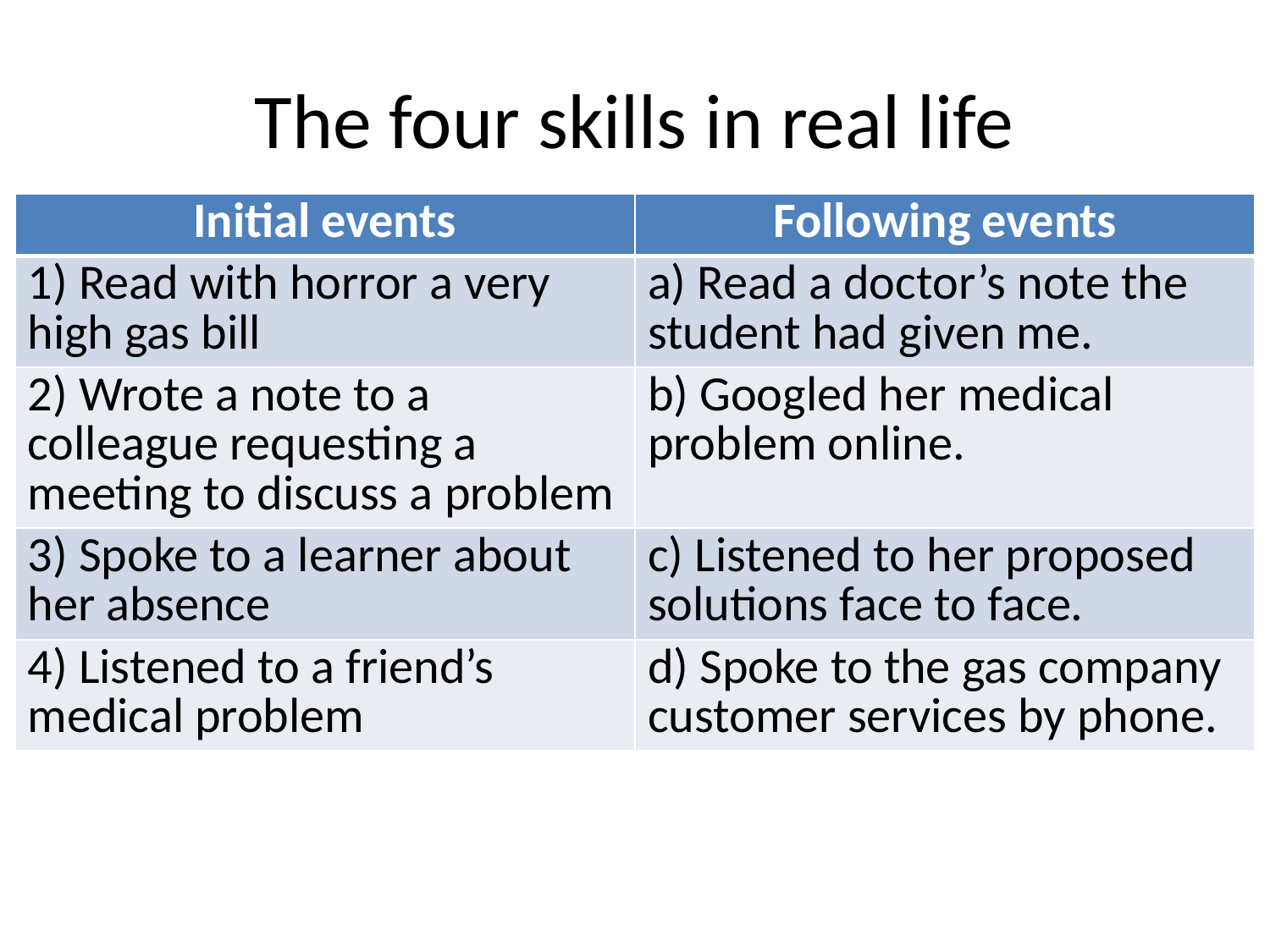

# The four skills in real life
| Initial events | Following events |
| --- | --- |
| 1) Read with horror a very high gas bill | a) Read a doctor’s note the student had given me. |
| 2) Wrote a note to a colleague requesting a meeting to discuss a problem | b) Googled her medical problem online. |
| 3) Spoke to a learner about her absence | c) Listened to her proposed solutions face to face. |
| 4) Listened to a friend’s medical problem | d) Spoke to the gas company customer services by phone. |